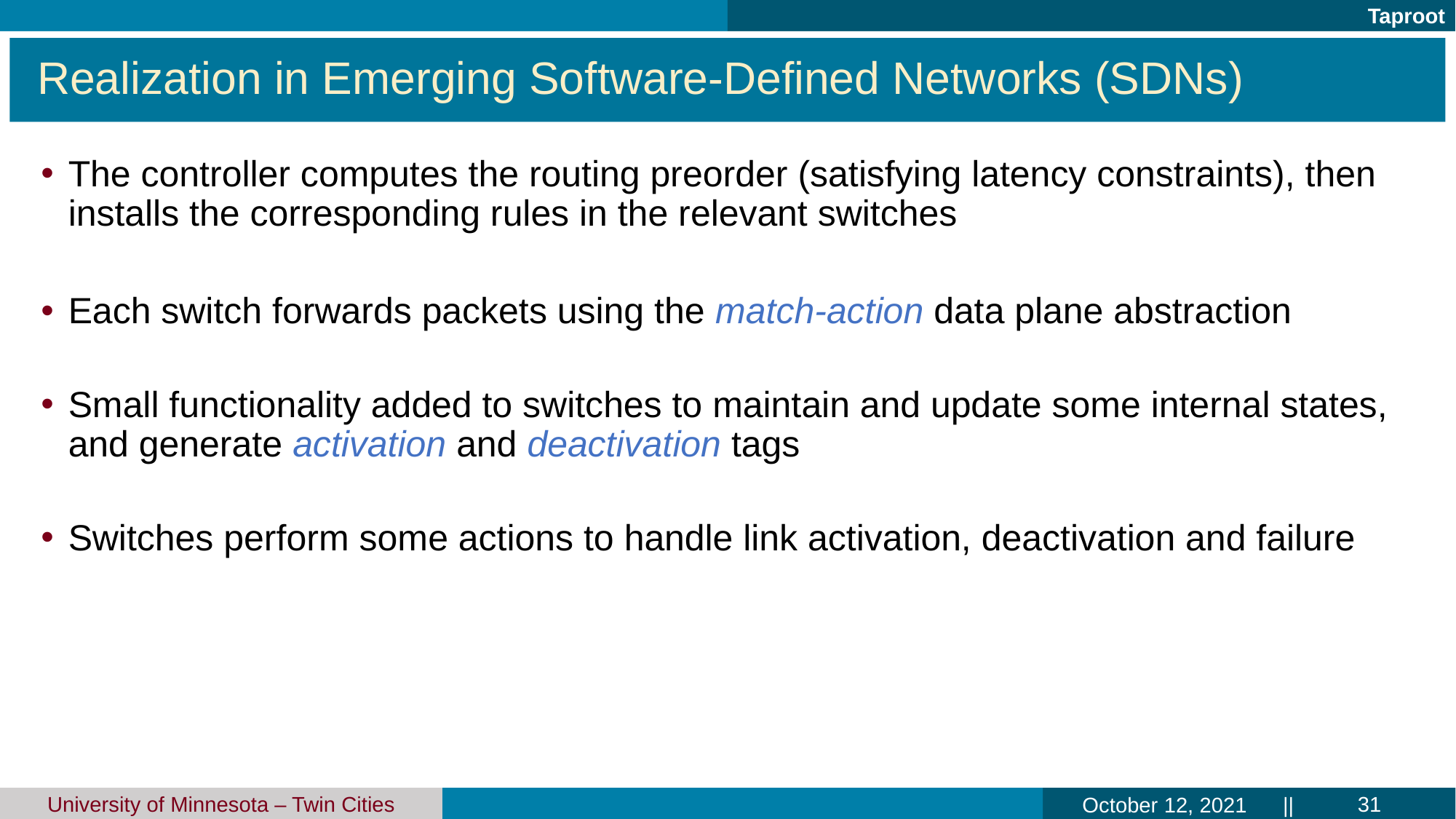

# Realization in Emerging Software-Defined Networks (SDNs)
The controller computes the routing preorder (satisfying latency constraints), then installs the corresponding rules in the relevant switches
Each switch forwards packets using the match-action data plane abstraction
Small functionality added to switches to maintain and update some internal states, and generate activation and deactivation tags
Switches perform some actions to handle link activation, deactivation and failure